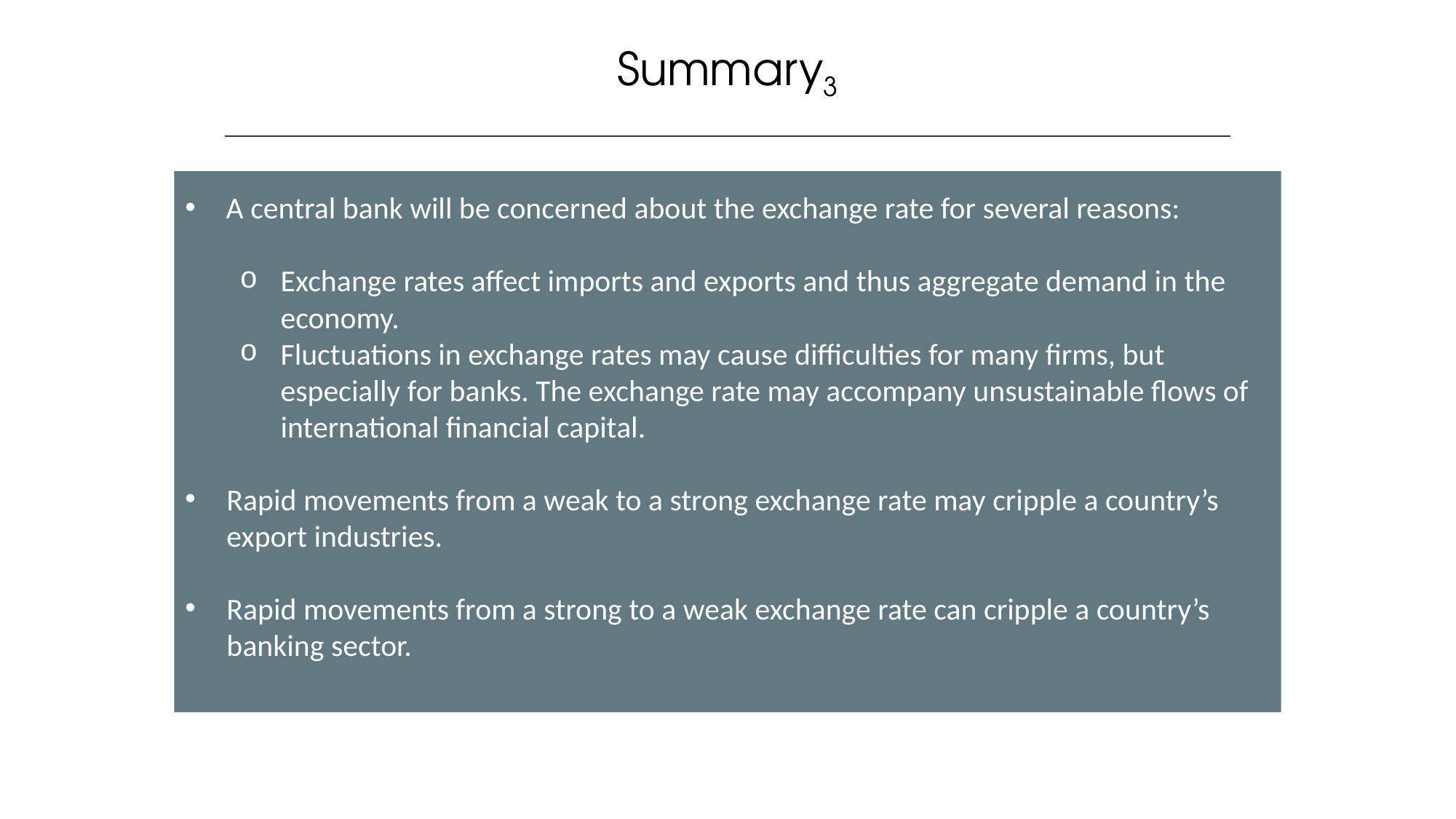

Summary3
A central bank will be concerned about the exchange rate for several reasons:

Exchange rates affect imports and exports and thus aggregate demand in the economy.
Fluctuations in exchange rates may cause difficulties for many firms, but especially for banks. The exchange rate may accompany unsustainable flows of international financial capital.

Rapid movements from a weak to a strong exchange rate may cripple a country’s export industries.

Rapid movements from a strong to a weak exchange rate can cripple a country’s banking sector.